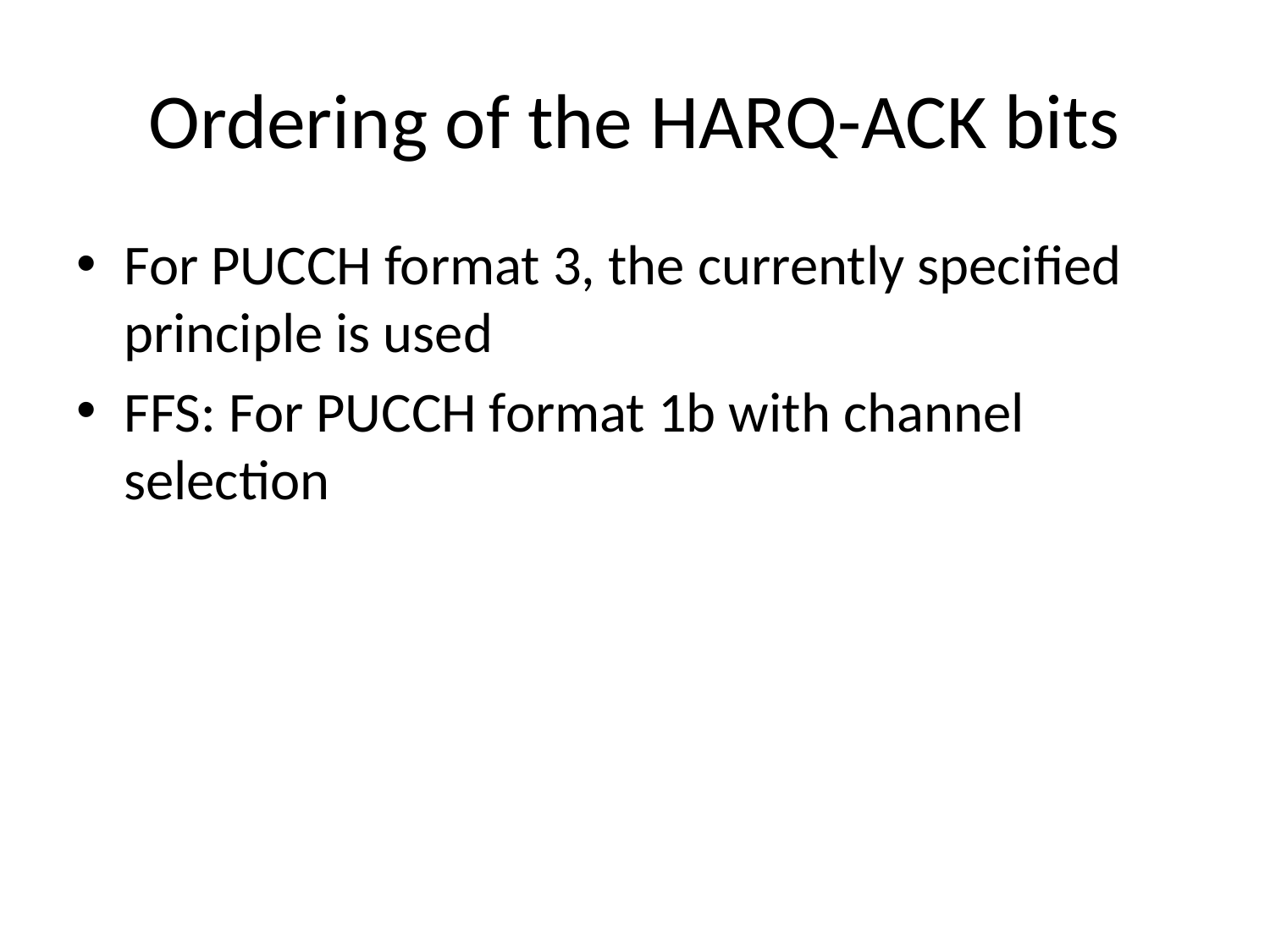

# Ordering of the HARQ-ACK bits
For PUCCH format 3, the currently specified principle is used
FFS: For PUCCH format 1b with channel selection